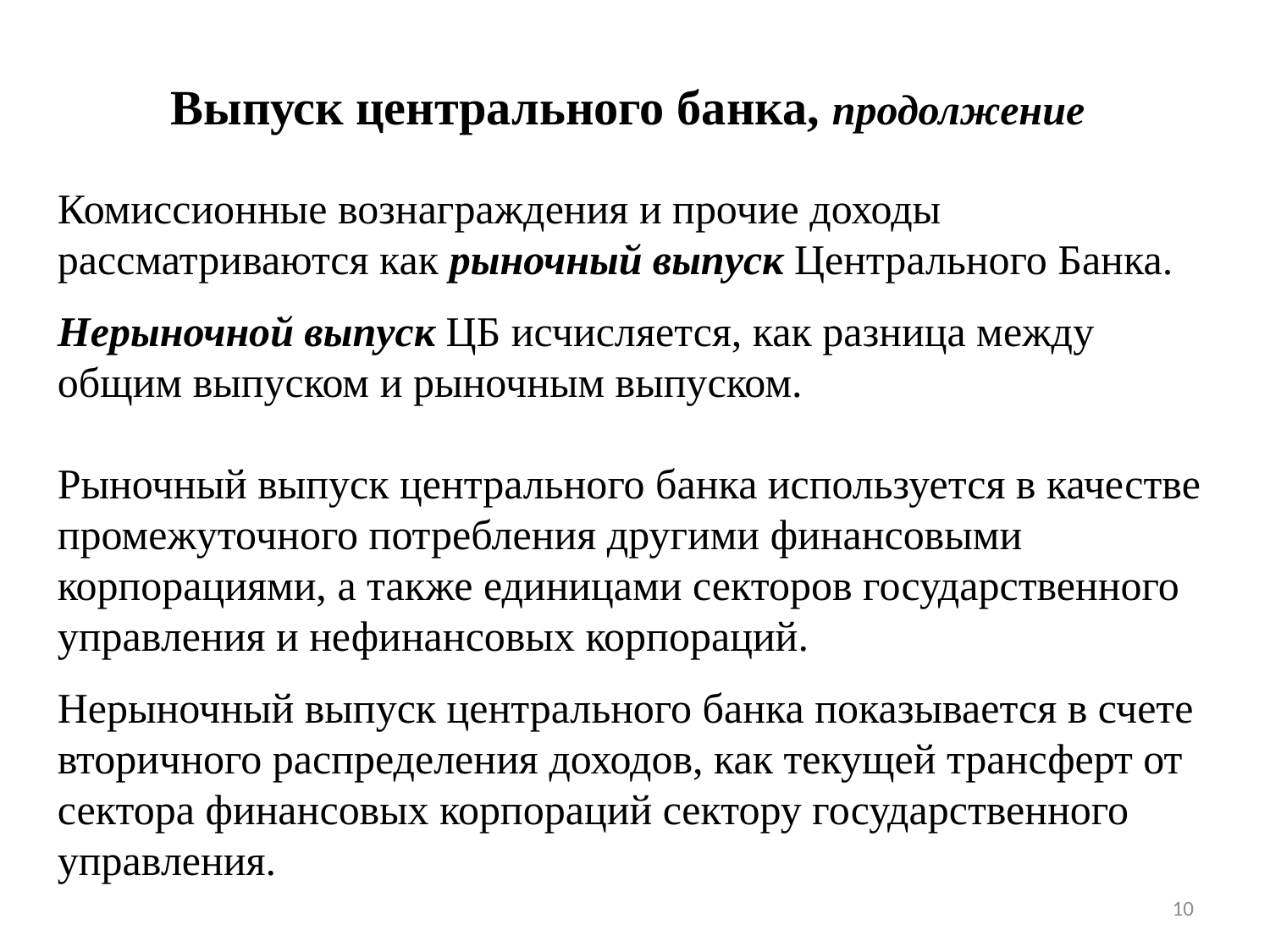

Выпуск центрального банка, продолжение

Комиссионные вознаграждения и прочие доходы рассматриваются как рыночный выпуск Центрального Банка.
Нерыночной выпуск ЦБ исчисляется, как разница между общим выпуском и рыночным выпуском.

Рыночный выпуск центрального банка используется в качестве
промежуточного потребления другими финансовыми корпорациями, а также единицами секторов государственного управления и нефинансовых корпораций.
Нерыночный выпуск центрального банка показывается в счете вторичного распределения доходов, как текущей трансферт от сектора финансовых корпораций сектору государственного управления.

10